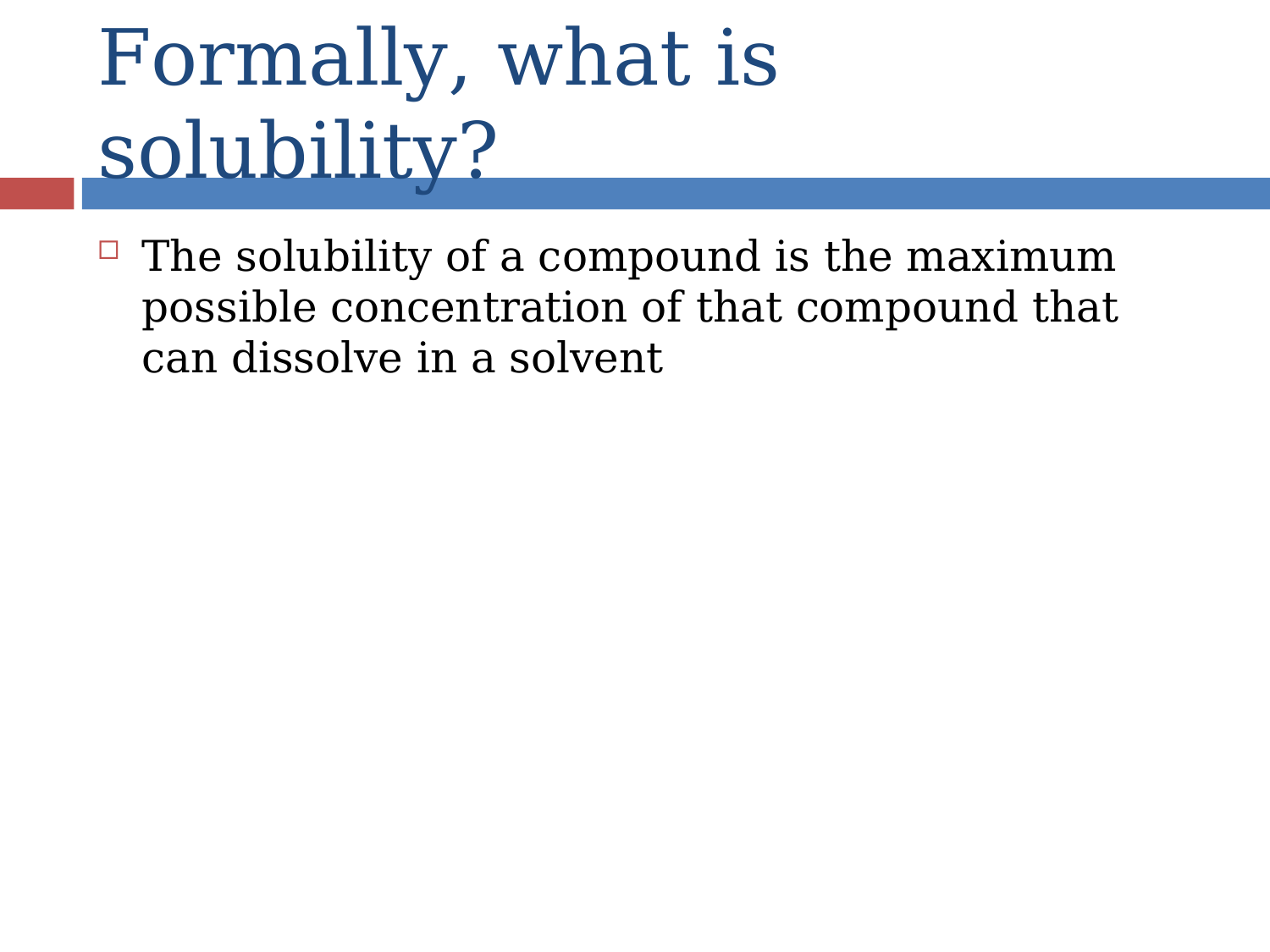

# Formally, what is solubility?
The solubility of a compound is the maximum possible concentration of that compound that can dissolve in a solvent